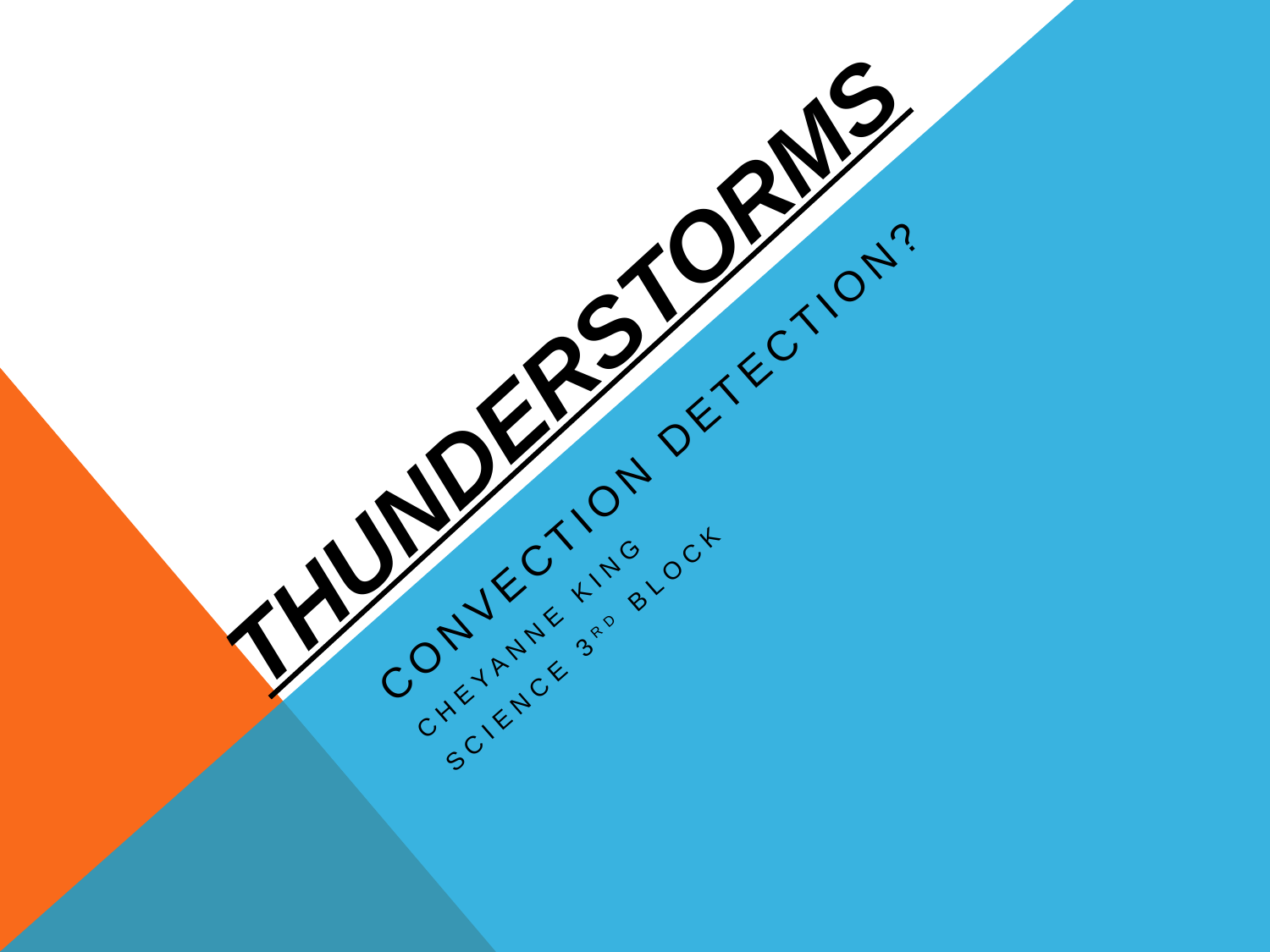

# Thunderstorms
Convection detection?
Cheyanne King
Science 3rd block